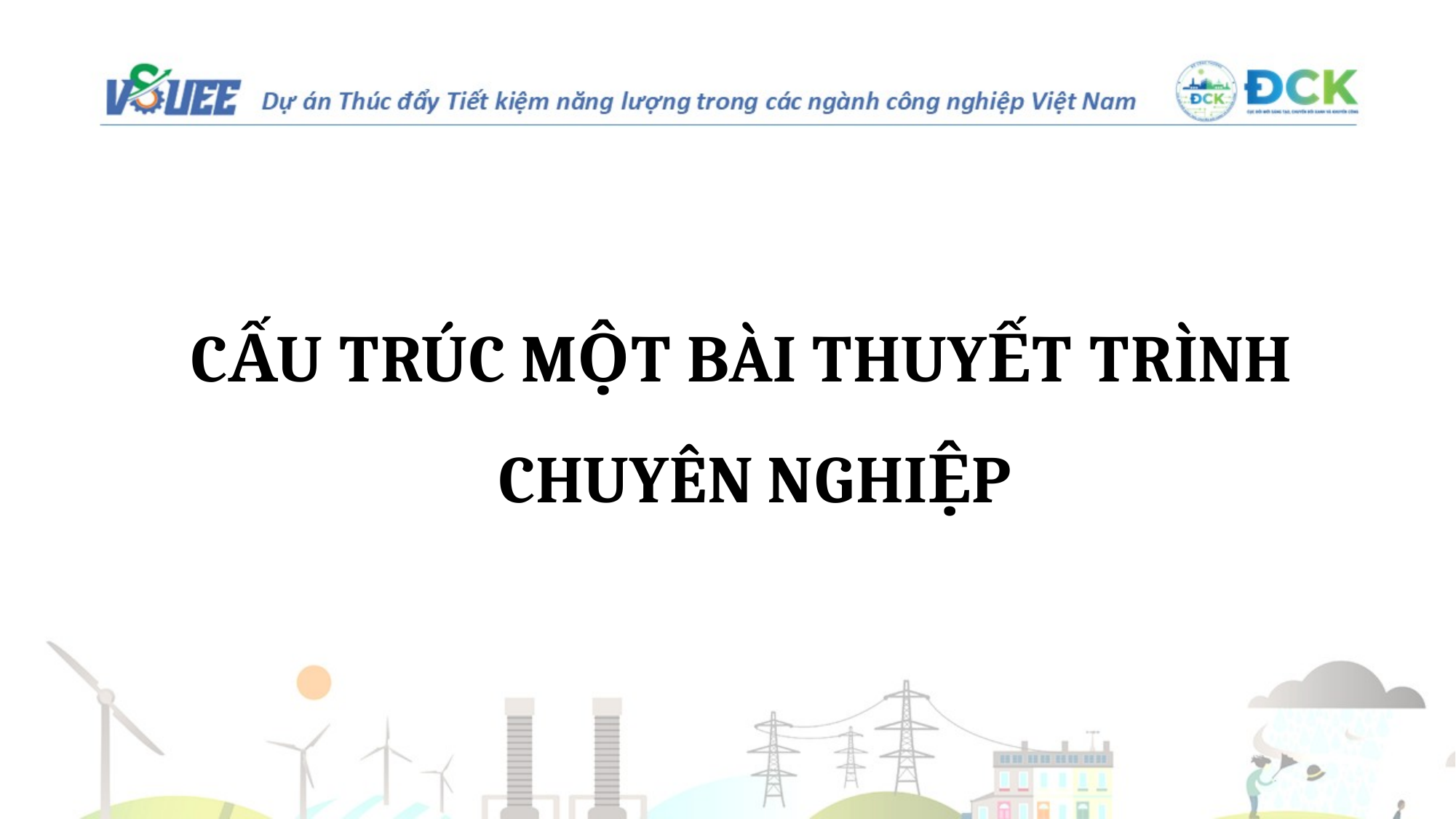

CẤU TRÚC MỘT BÀI THUYẾT TRÌNH CHUYÊN NGHIỆP